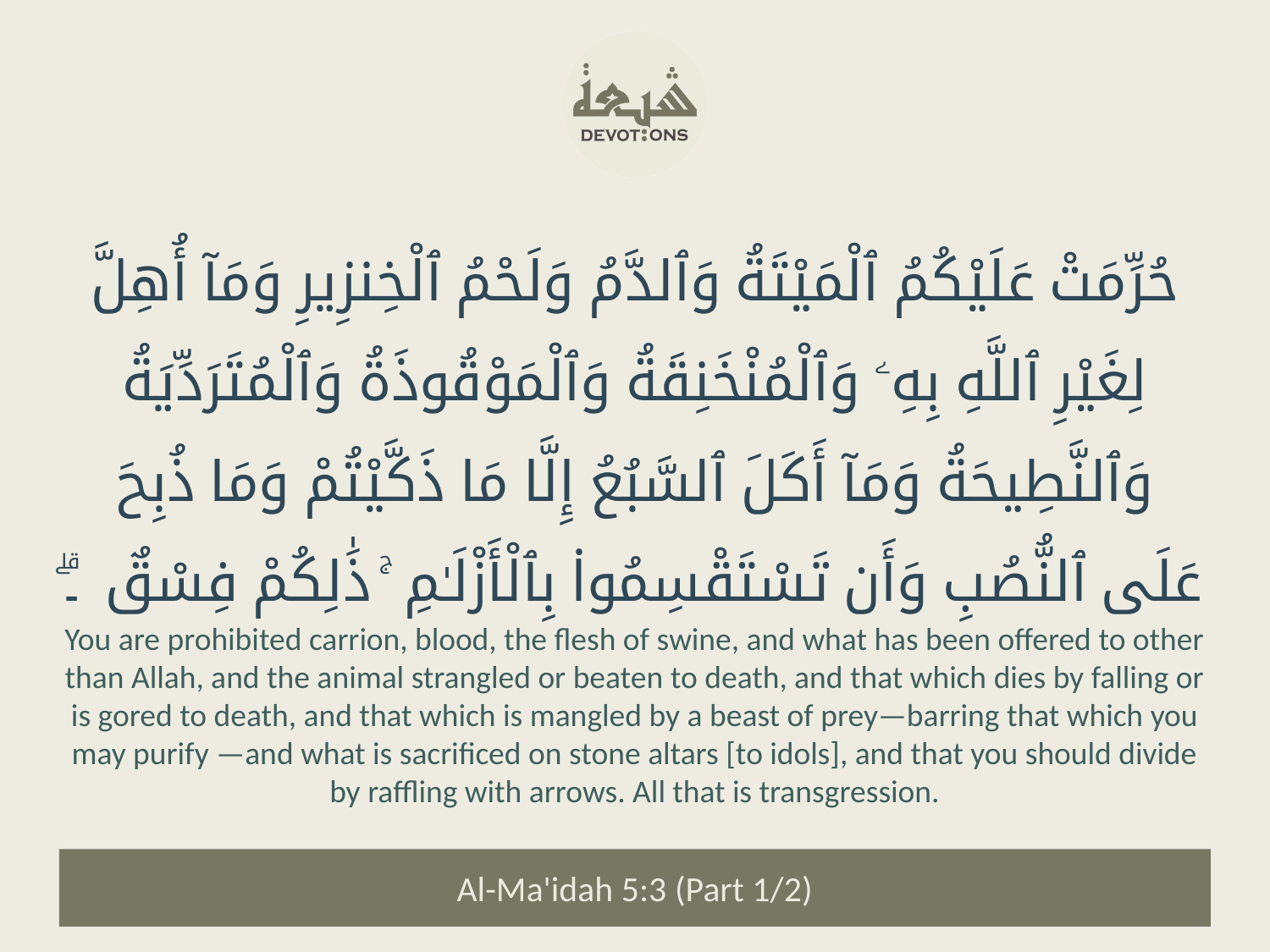

حُرِّمَتْ عَلَيْكُمُ ٱلْمَيْتَةُ وَٱلدَّمُ وَلَحْمُ ٱلْخِنزِيرِ وَمَآ أُهِلَّ لِغَيْرِ ٱللَّهِ بِهِۦ وَٱلْمُنْخَنِقَةُ وَٱلْمَوْقُوذَةُ وَٱلْمُتَرَدِّيَةُ وَٱلنَّطِيحَةُ وَمَآ أَكَلَ ٱلسَّبُعُ إِلَّا مَا ذَكَّيْتُمْ وَمَا ذُبِحَ عَلَى ٱلنُّصُبِ وَأَن تَسْتَقْسِمُوا۟ بِٱلْأَزْلَـٰمِ ۚ ذَٰلِكُمْ فِسْقٌ  ۔ۗ
You are prohibited carrion, blood, the flesh of swine, and what has been offered to other than Allah, and the animal strangled or beaten to death, and that which dies by falling or is gored to death, and that which is mangled by a beast of prey—barring that which you may purify —and what is sacrificed on stone altars [to idols], and that you should divide by raffling with arrows. All that is transgression.
Al-Ma'idah 5:3 (Part 1/2)